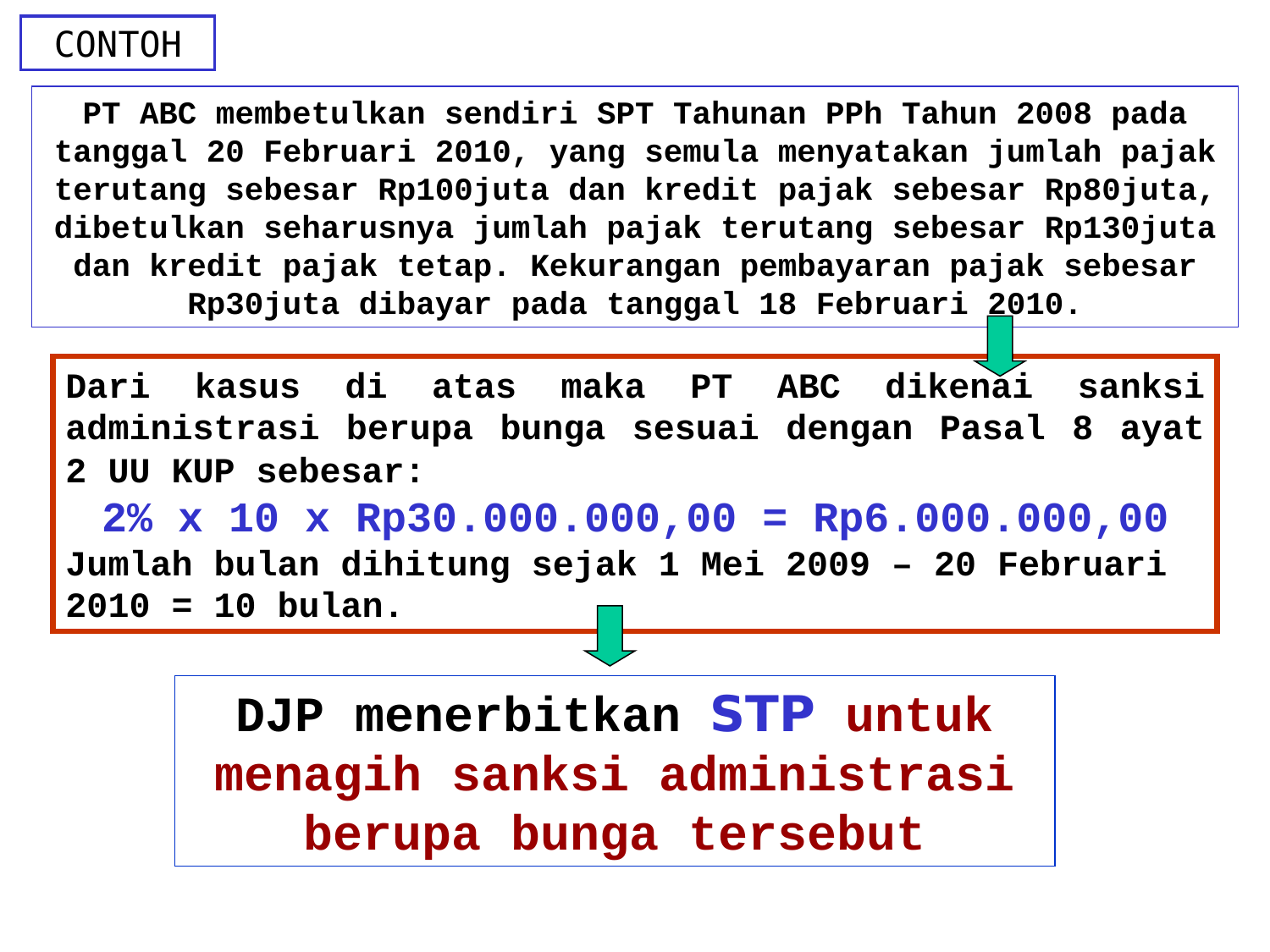

CONTOH
PT ABC membetulkan sendiri SPT Tahunan PPh Tahun 2008 pada tanggal 20 Februari 2010, yang semula menyatakan jumlah pajak terutang sebesar Rp100juta dan kredit pajak sebesar Rp80juta, dibetulkan seharusnya jumlah pajak terutang sebesar Rp130juta dan kredit pajak tetap. Kekurangan pembayaran pajak sebesar Rp30juta dibayar pada tanggal 18 Februari 2010.

Dari kasus di atas maka PT ABC dikenai sanksi administrasi berupa bunga sesuai dengan Pasal 8 ayat 2 UU KUP sebesar:
2% x 10 x Rp30.000.000,00 = Rp6.000.000,00
Jumlah bulan dihitung sejak 1 Mei 2009 – 20 Februari 2010 = 10 bulan.

DJP menerbitkan STP untuk menagih sanksi administrasi berupa bunga tersebut